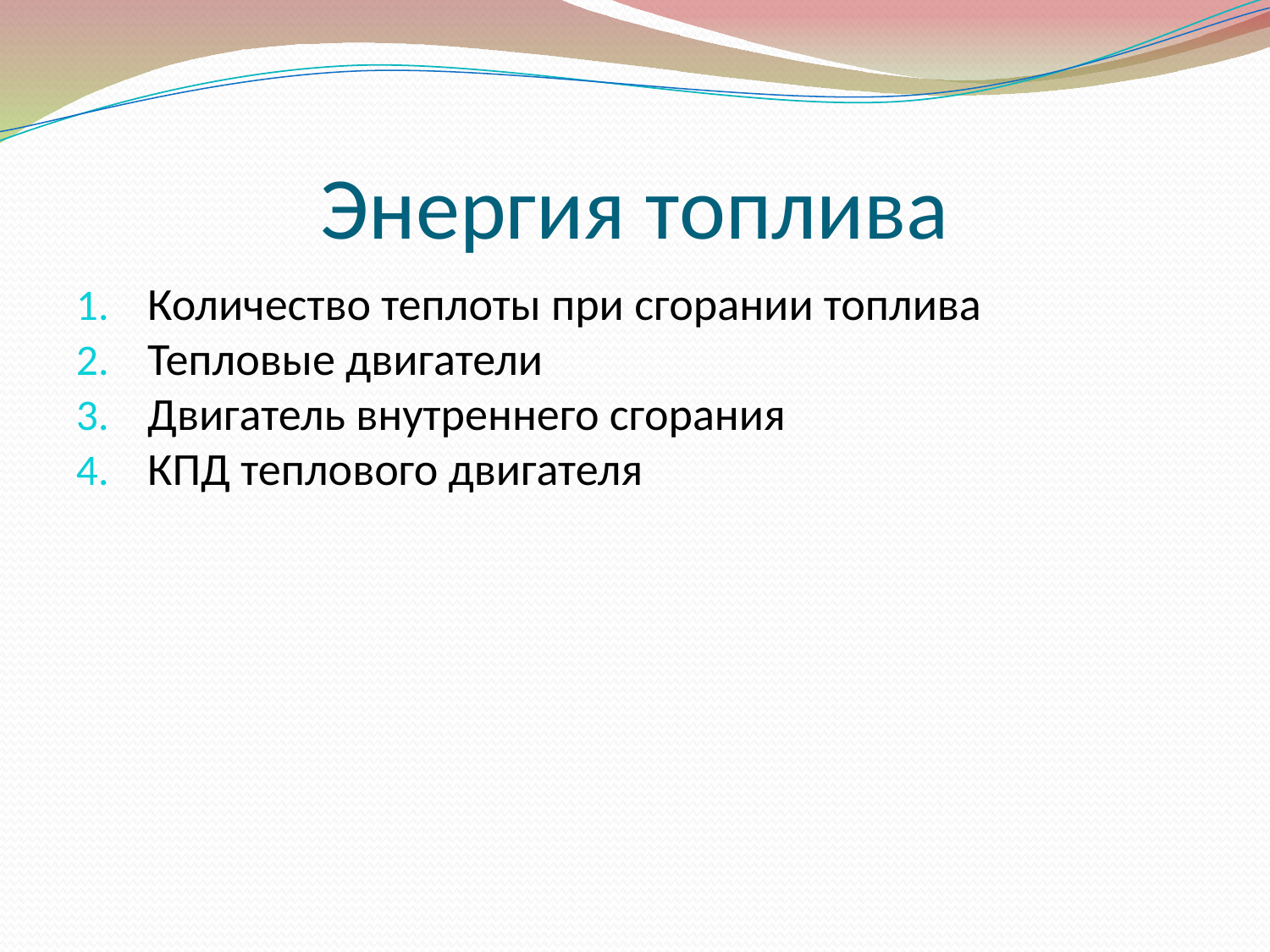

Энергия топлива
Количество теплоты при сгорании топлива
Тепловые двигатели
Двигатель внутреннего сгорания
КПД теплового двигателя